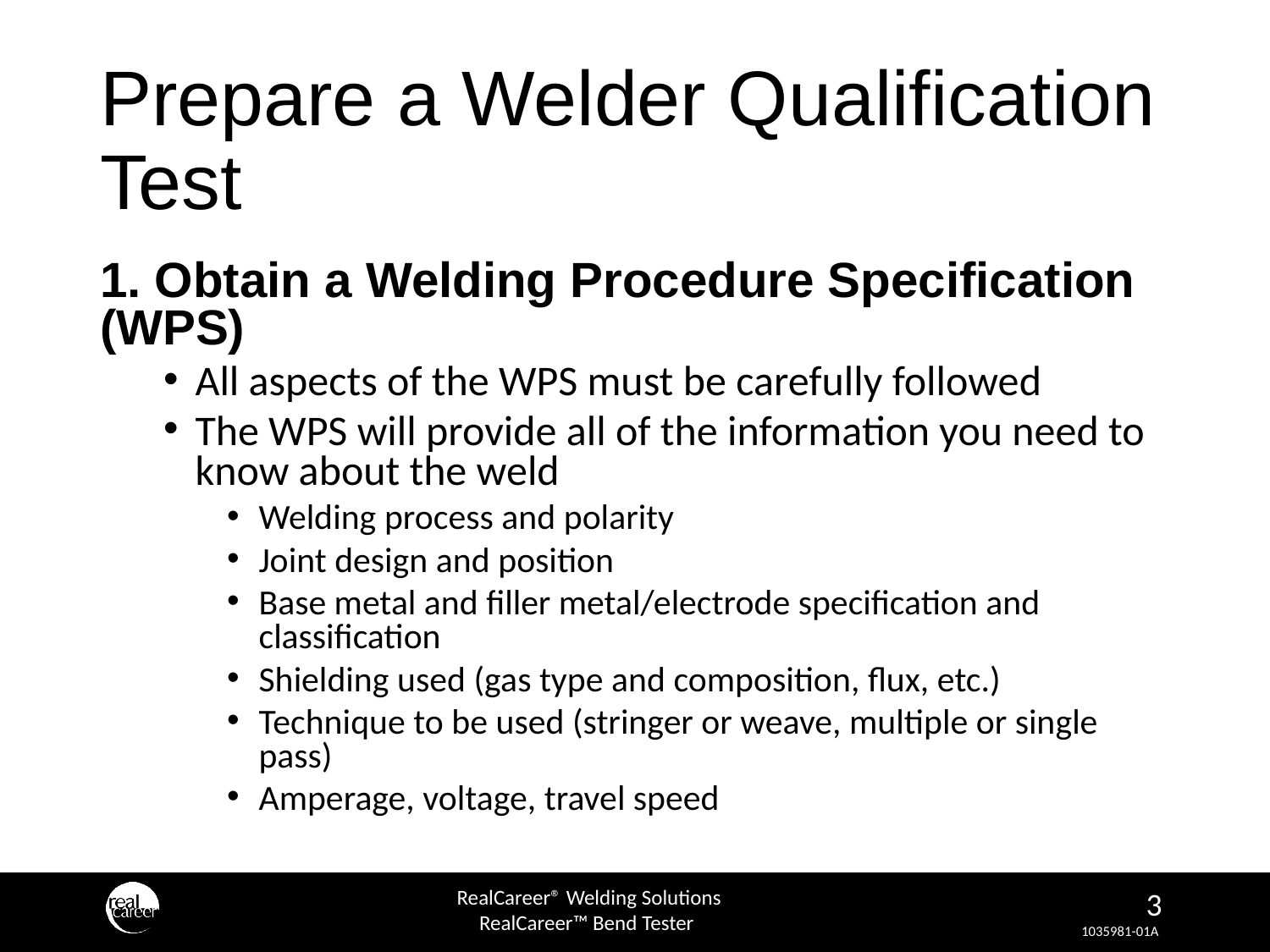

# Prepare a Welder Qualification Test
1. Obtain a Welding Procedure Specification (WPS)
All aspects of the WPS must be carefully followed
The WPS will provide all of the information you need to know about the weld
Welding process and polarity
Joint design and position
Base metal and filler metal/electrode specification and classification
Shielding used (gas type and composition, flux, etc.)
Technique to be used (stringer or weave, multiple or single pass)
Amperage, voltage, travel speed